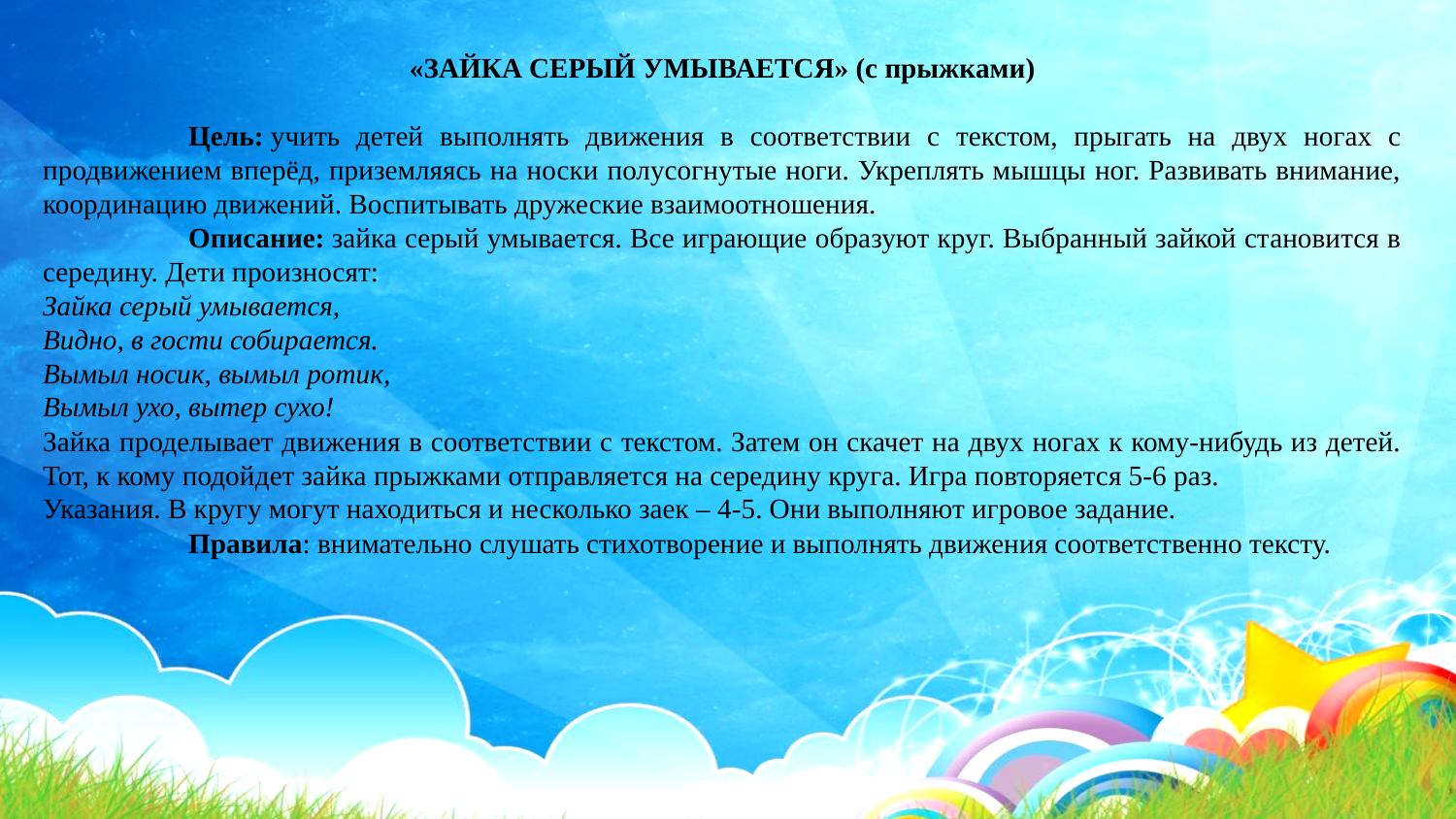

«ЗАЙКА СЕРЫЙ УМЫВАЕТСЯ» (с прыжками)

	Цель: учить детей выполнять движения в соответствии с текстом, прыгать на двух ногах с продвижением вперёд, приземляясь на носки полусогнутые ноги. Укреплять мышцы ног. Развивать внимание, координацию движений. Воспитывать дружеские взаимоотношения.
	Описание: зайка серый умывается. Все играющие образуют круг. Выбранный зайкой становится в середину. Дети произносят:
Зайка серый умывается,
Видно, в гости собирается.
Вымыл носик, вымыл ротик,
Вымыл ухо, вытер сухо!
Зайка проделывает движения в соответствии с текстом. Затем он скачет на двух ногах к кому-нибудь из детей. Тот, к кому подойдет зайка прыжками отправляется на середину круга. Игра повторяется 5-6 раз.
Указания. В кругу могут находиться и несколько заек – 4-5. Они выполняют игровое задание.
	Правила: внимательно слушать стихотворение и выполнять движения соответственно тексту.